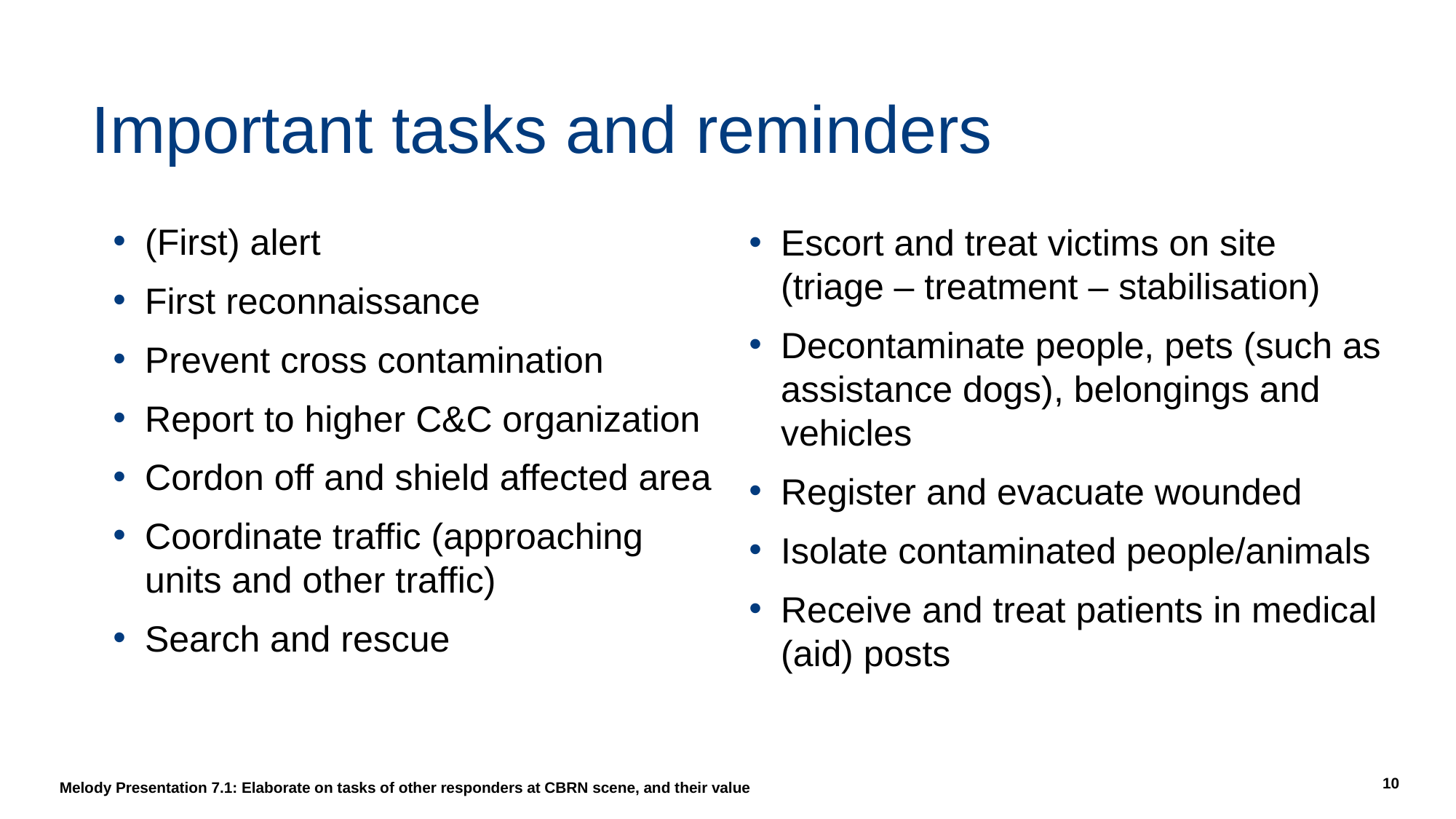

# Important tasks and reminders
(First) alert
First reconnaissance
Prevent cross contamination
Report to higher C&C organization
Cordon off and shield affected area
Coordinate traffic (approaching units and other traffic)
Search and rescue
Escort and treat victims on site (triage – treatment – stabilisation)
Decontaminate people, pets (such as assistance dogs), belongings and vehicles
Register and evacuate wounded
Isolate contaminated people/animals
Receive and treat patients in medical (aid) posts
Melody Presentation 7.1: Elaborate on tasks of other responders at CBRN scene, and their value
10